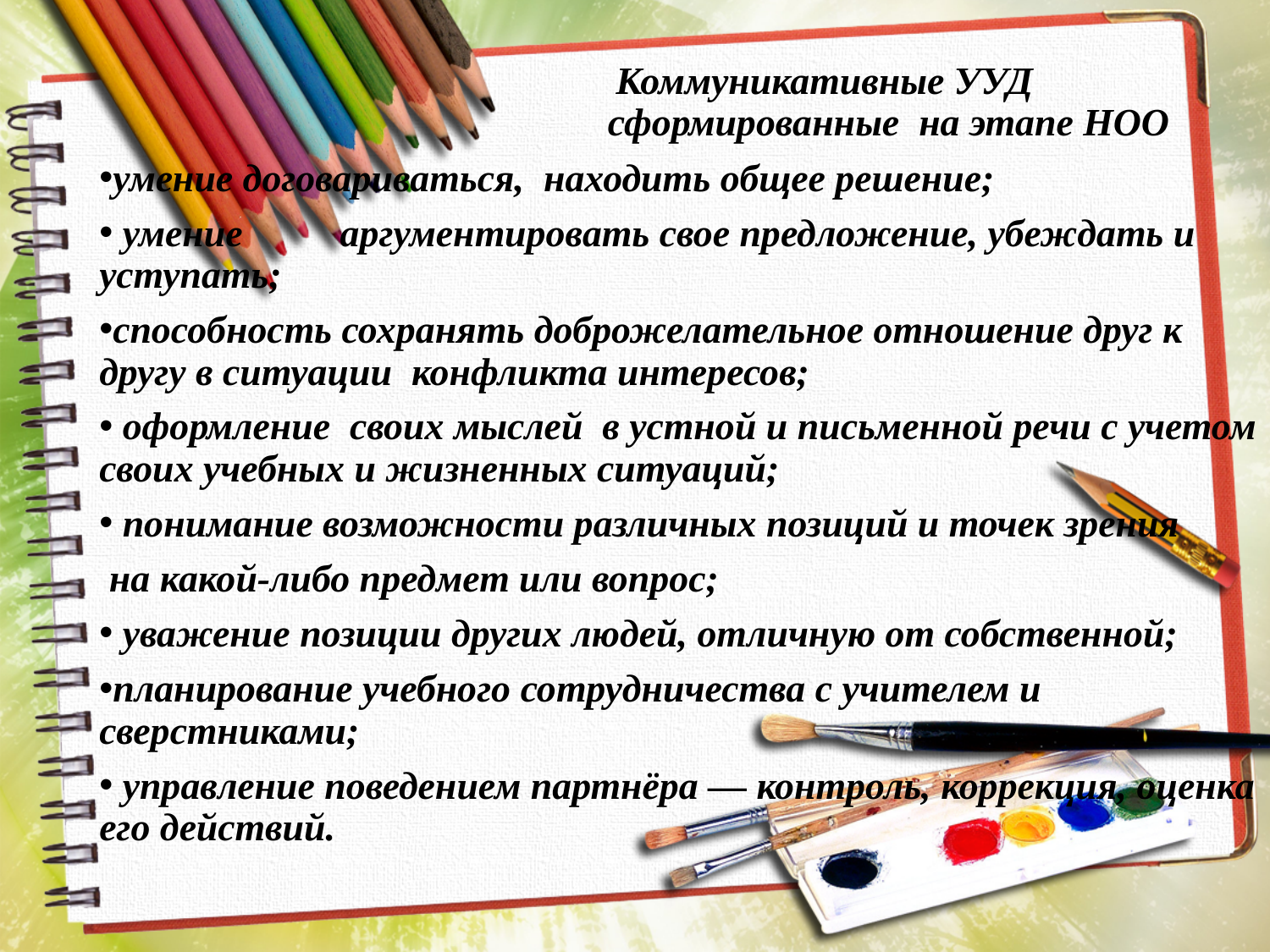

# Коммуникативные УУД               сформированные  на этапе НОО
умение договариваться,  находить общее решение;
 умение          аргументировать свое предложение, убеждать и уступать;
способность сохранять доброжелательное отношение друг к другу в ситуации  конфликта интересов;
 оформление  своих мыслей  в устной и письменной речи с учетом своих учебных и жизненных ситуаций;
 понимание возможности различных позиций и точек зрения
 на какой-либо предмет или вопрос;
 уважение позиции других людей, отличную от собственной;
планирование учебного сотрудничества с учителем и сверстниками;
 управление поведением партнёра — контроль, коррекция, оценка его действий.